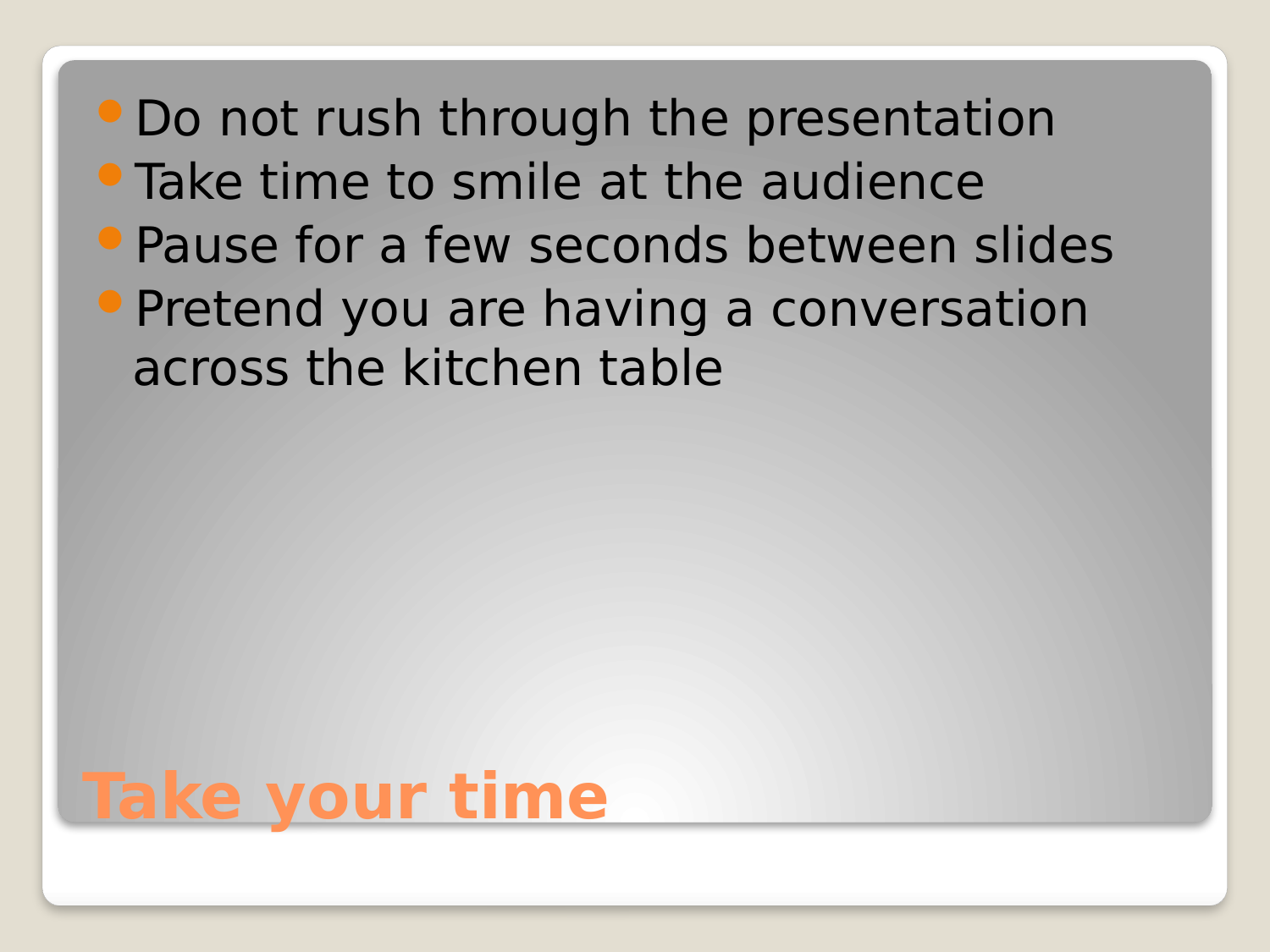

Do not rush through the presentation
Take time to smile at the audience
Pause for a few seconds between slides
Pretend you are having a conversation across the kitchen table
# Take your time